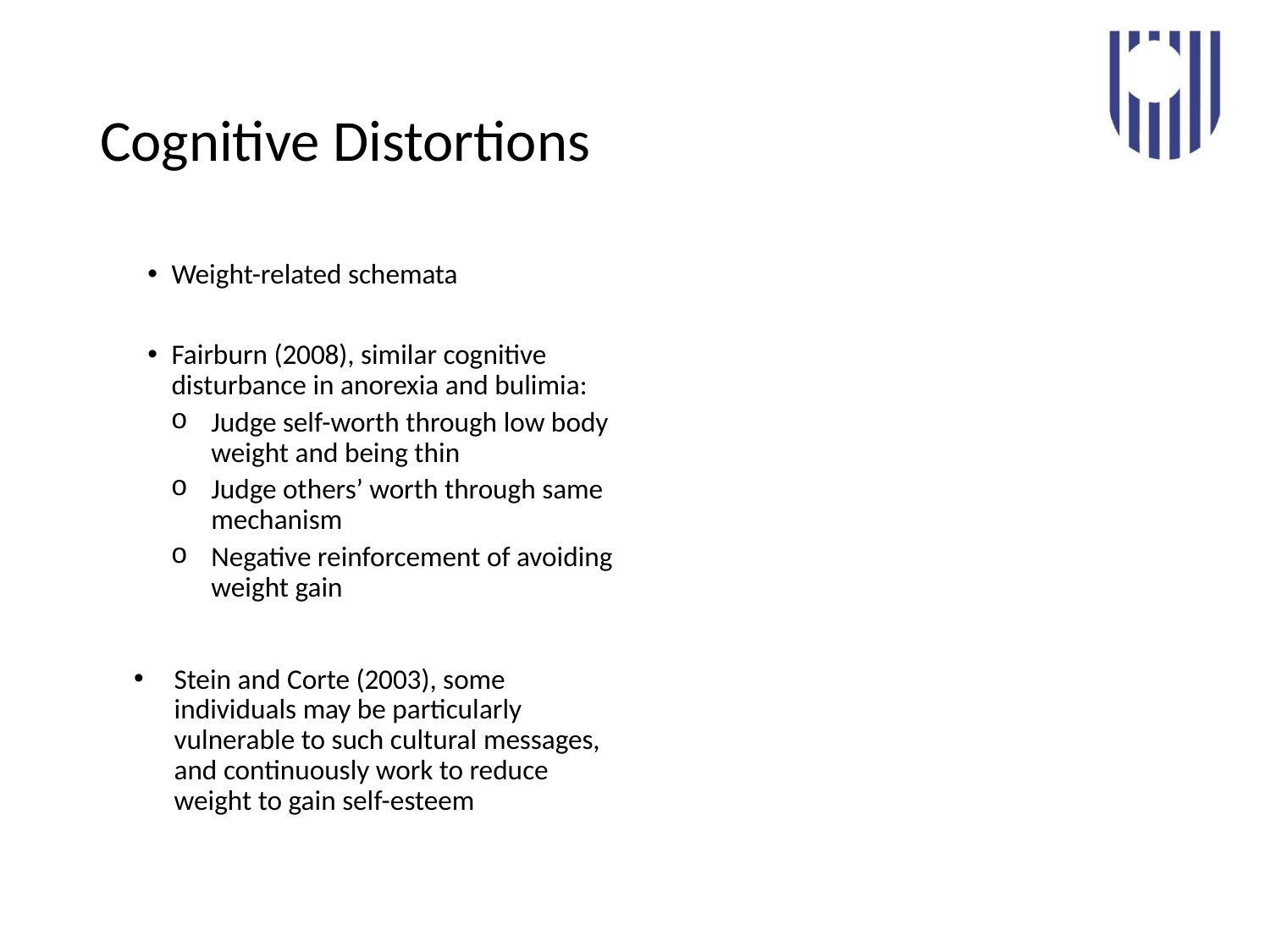

# Cognitive Distortions
Weight-related schemata

Fairburn (2008), similar cognitive disturbance in anorexia and bulimia:
Judge self-worth through low body weight and being thin
Judge others’ worth through same mechanism
Negative reinforcement of avoiding weight gain

Stein and Corte (2003), some individuals may be particularly vulnerable to such cultural messages, and continuously work to reduce weight to gain self-esteem